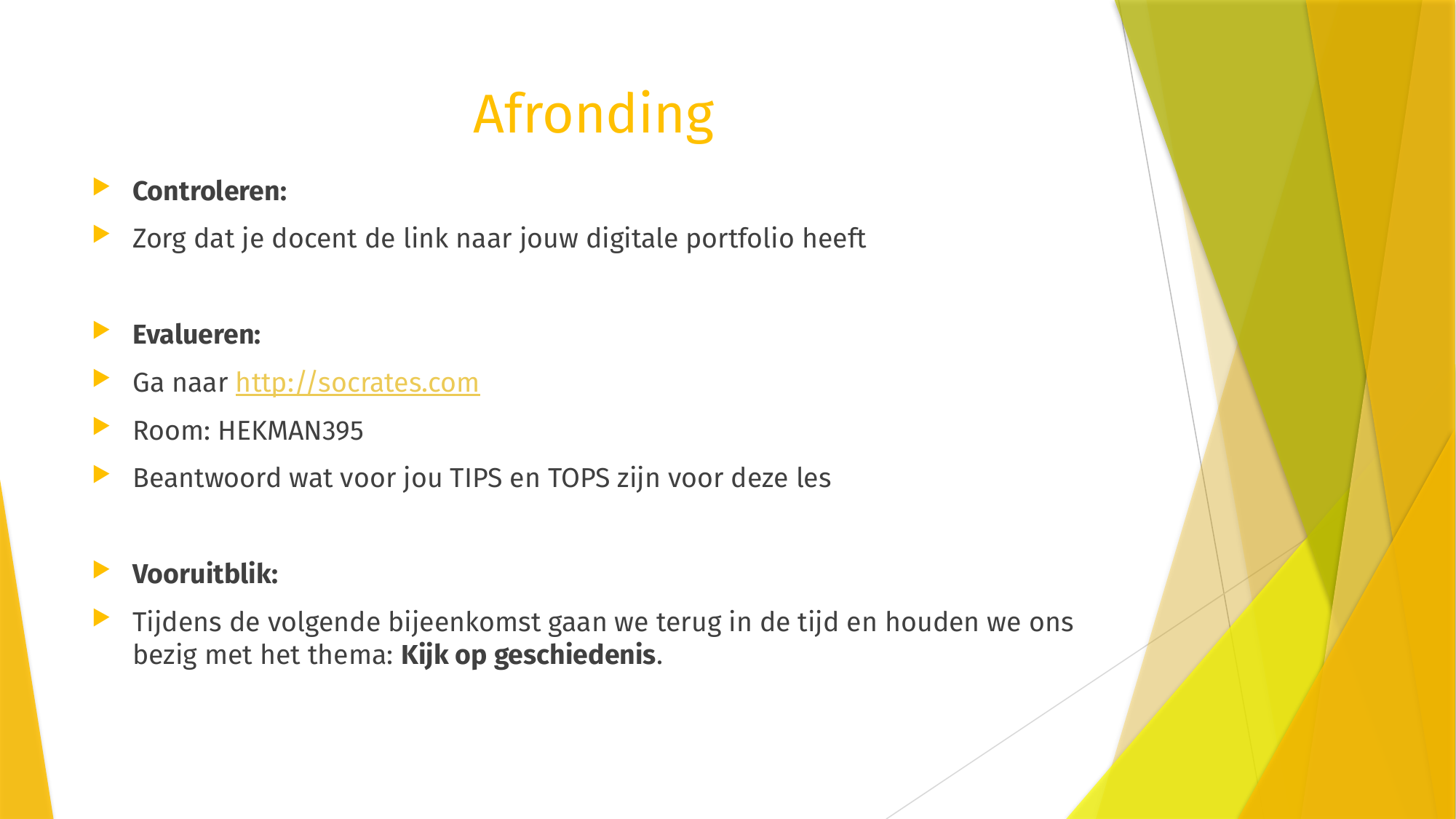

# Afronding
Controleren:
Zorg dat je docent de link naar jouw digitale portfolio heeft

Evalueren:
Ga naar http://socrates.com
Room: HEKMAN395
Beantwoord wat voor jou TIPS en TOPS zijn voor deze les

Vooruitblik:
Tijdens de volgende bijeenkomst gaan we terug in de tijd en houden we ons bezig met het thema: Kijk op geschiedenis.